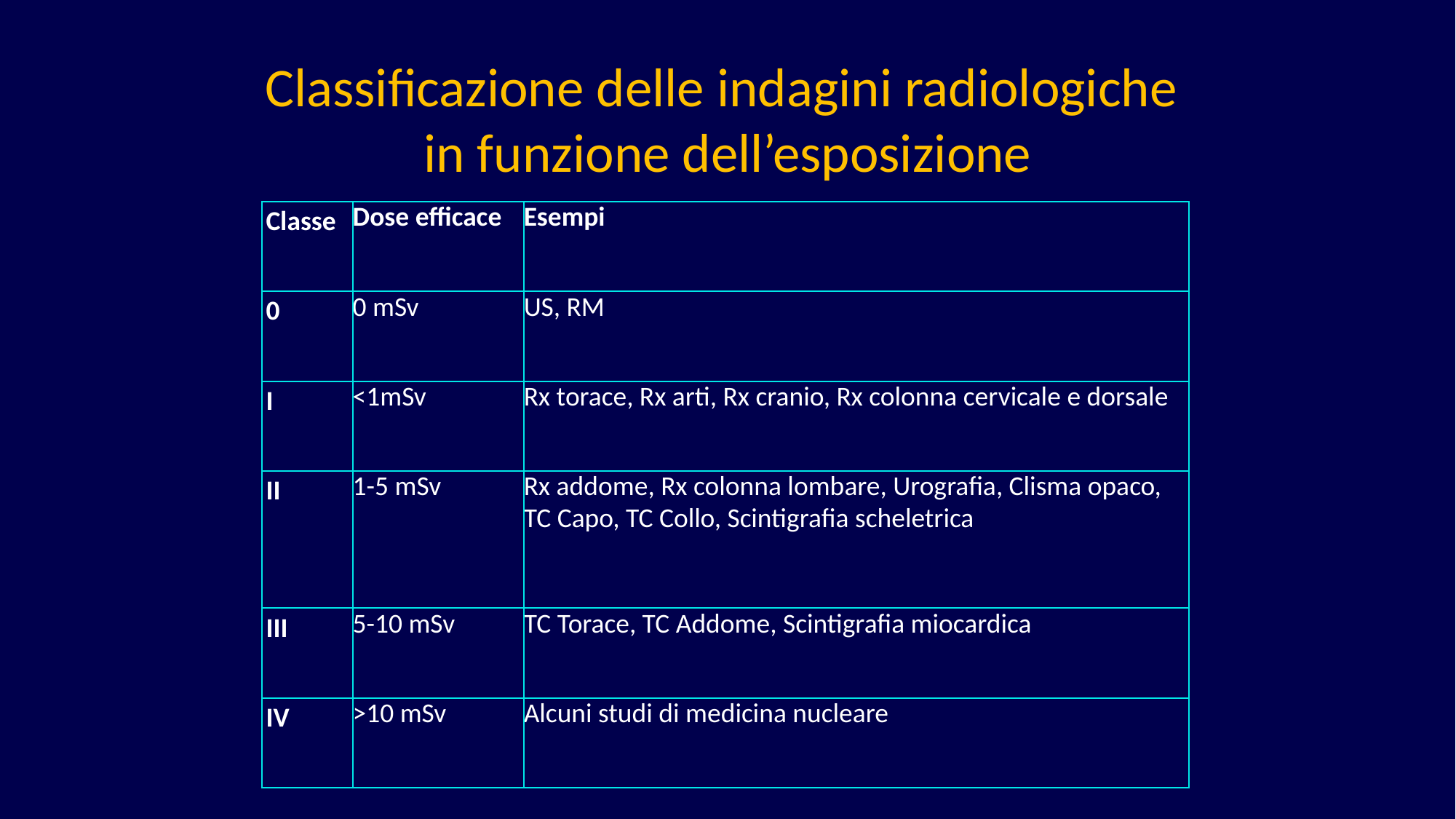

# Classificazione delle indagini radiologiche in funzione dell’esposizione
| Classe | Dose efficace | Esempi |
| --- | --- | --- |
| 0 | 0 mSv | US, RM |
| I | <1mSv | Rx torace, Rx arti, Rx cranio, Rx colonna cervicale e dorsale |
| II | 1-5 mSv | Rx addome, Rx colonna lombare, Urografia, Clisma opaco, TC Capo, TC Collo, Scintigrafia scheletrica |
| III | 5-10 mSv | TC Torace, TC Addome, Scintigrafia miocardica |
| IV | >10 mSv | Alcuni studi di medicina nucleare |